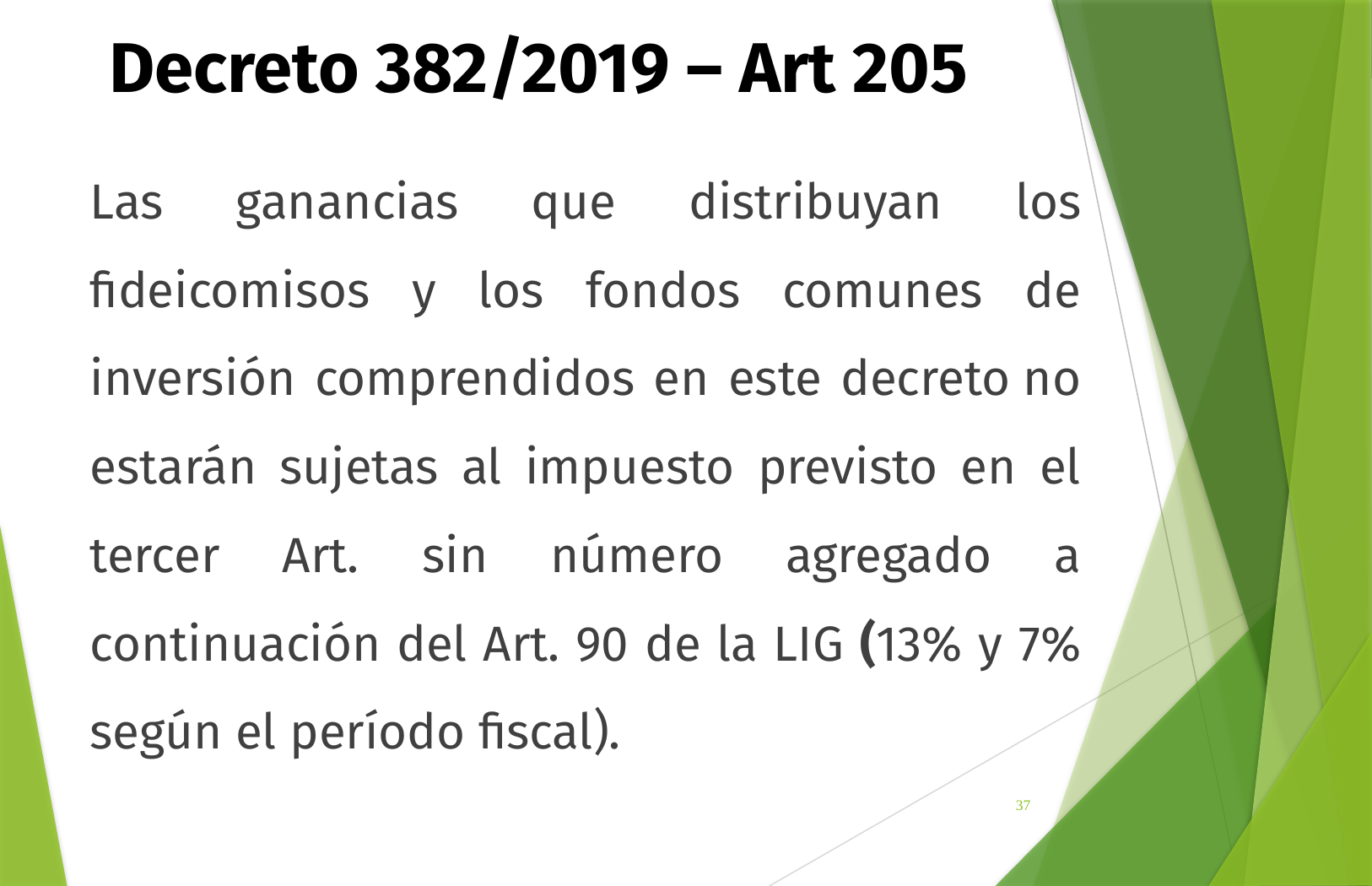

# Decreto 382/2019 – Art 205
Las ganancias que distribuyan los fideicomisos y los fondos comunes de inversión comprendidos en este decreto no estarán sujetas al impuesto previsto en el tercer Art. sin número agregado a continuación del Art. 90 de la LIG (13% y 7% según el período fiscal).
37